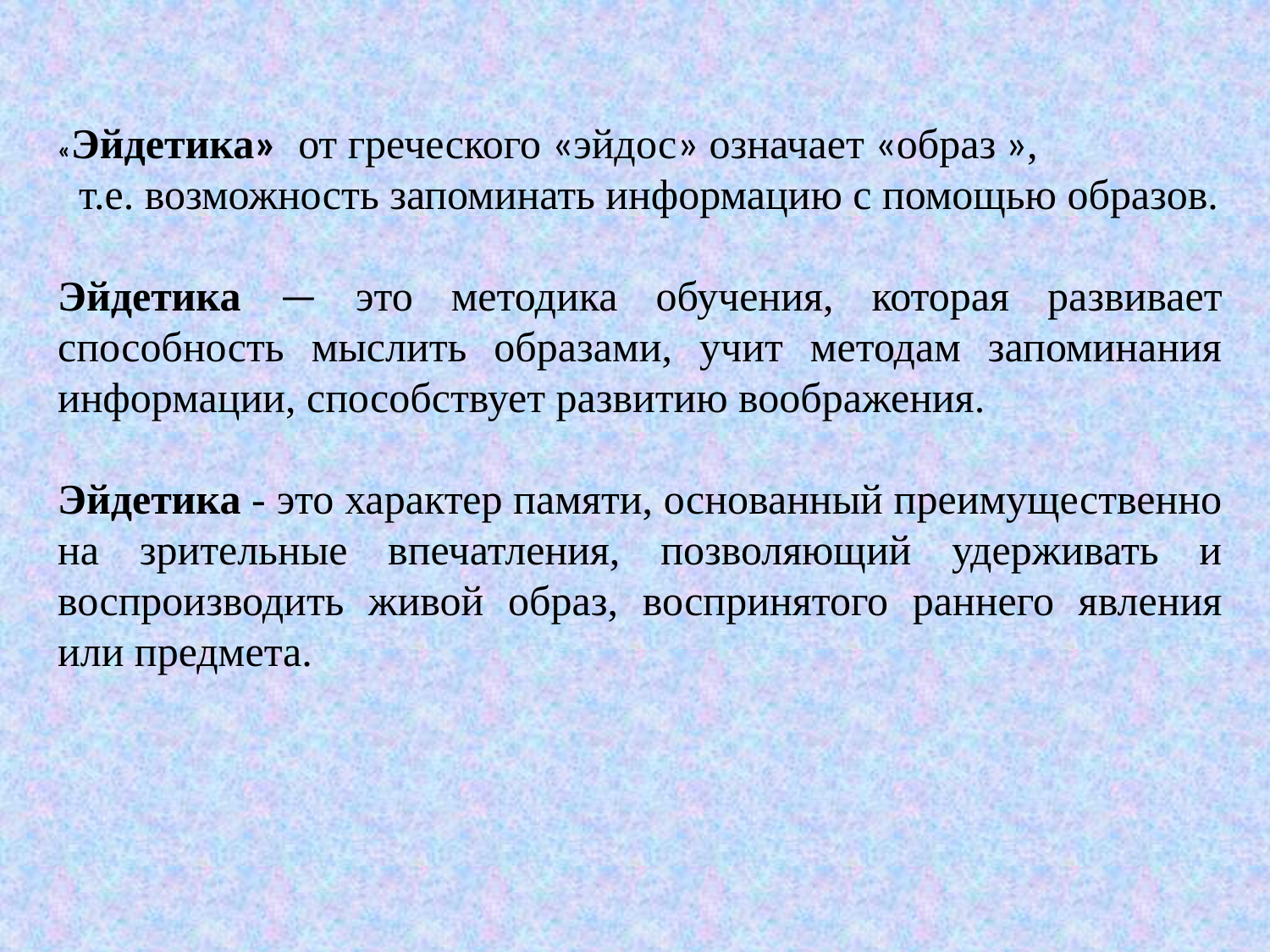

«Эйдетика»  от греческого «эйдос» означает «образ »,
  т.е. возможность запоминать информацию с помощью образов.

Эйдетика — это методика обучения, которая развивает способность мыслить образами, учит методам запоминания информации, способствует развитию воображения.

Эйдетика - это характер памяти, основанный преимущественно на зрительные впечатления, позволяющий удерживать и воспроизводить живой образ, воспринятого раннего явления или предмета.